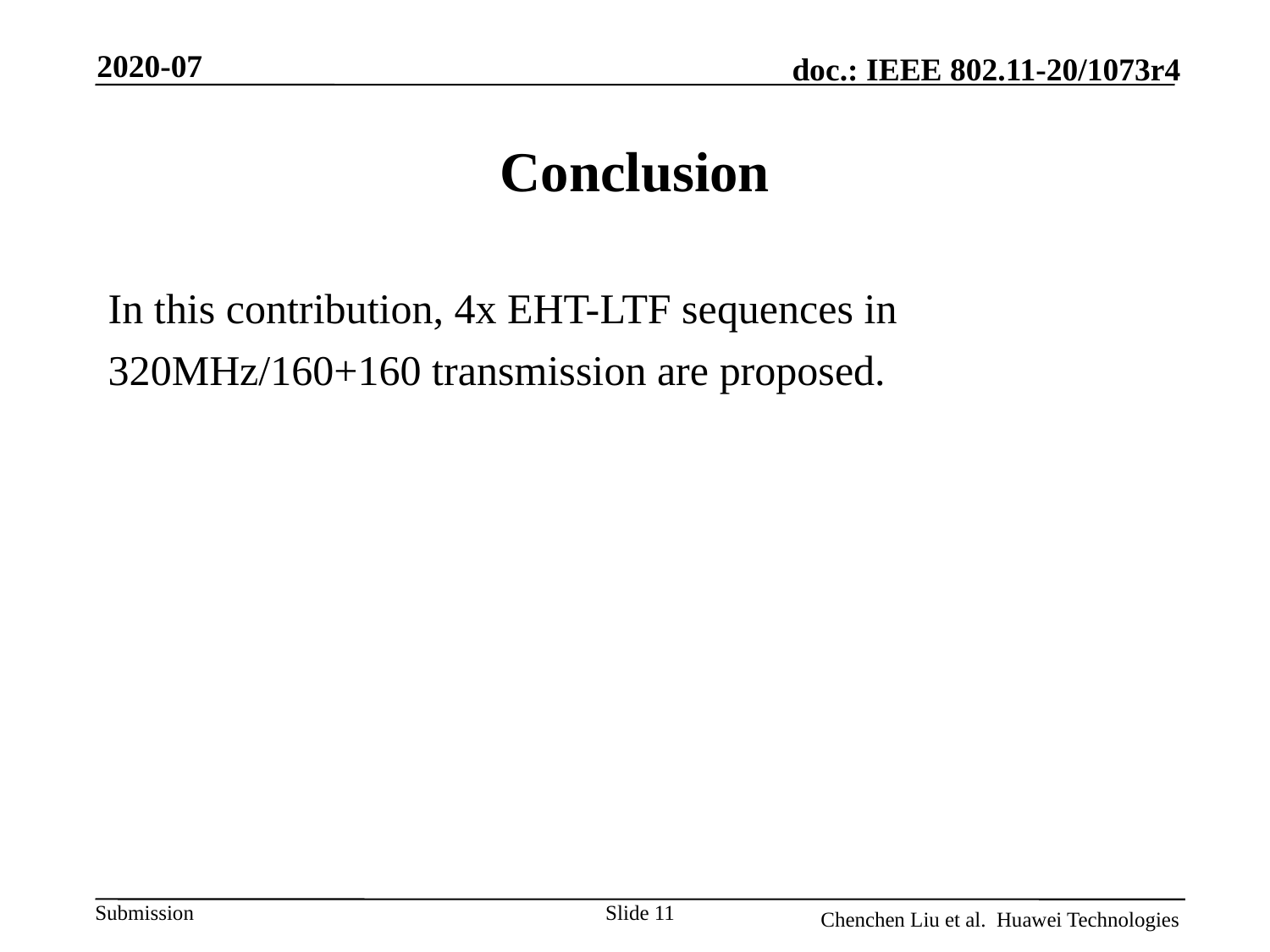

2020-07
# Conclusion
In this contribution, 4x EHT-LTF sequences in
320MHz/160+160 transmission are proposed.

Slide 11